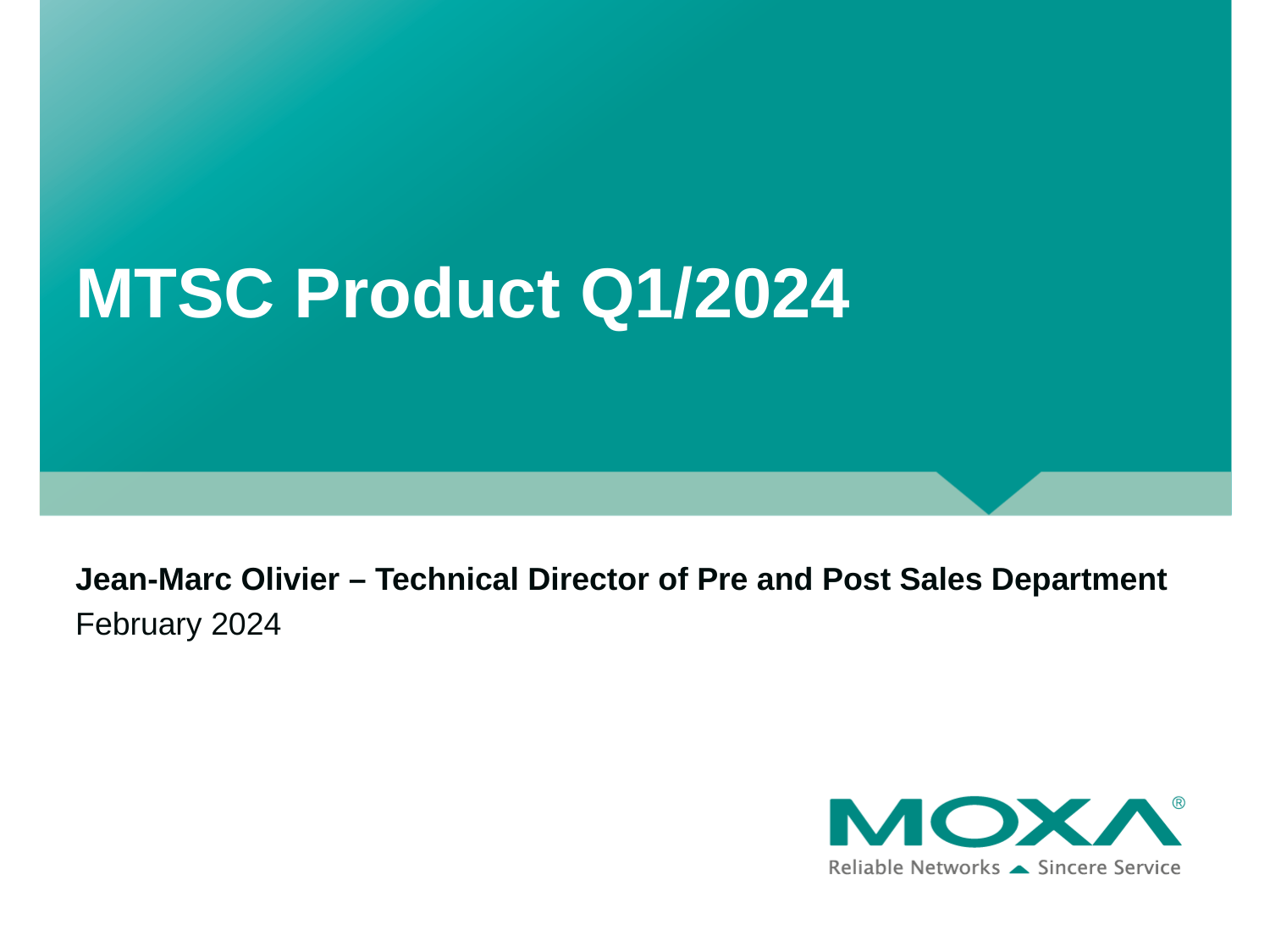

# MTSC Product Q1/2024
Jean-Marc Olivier – Technical Director of Pre and Post Sales Department
February 2024